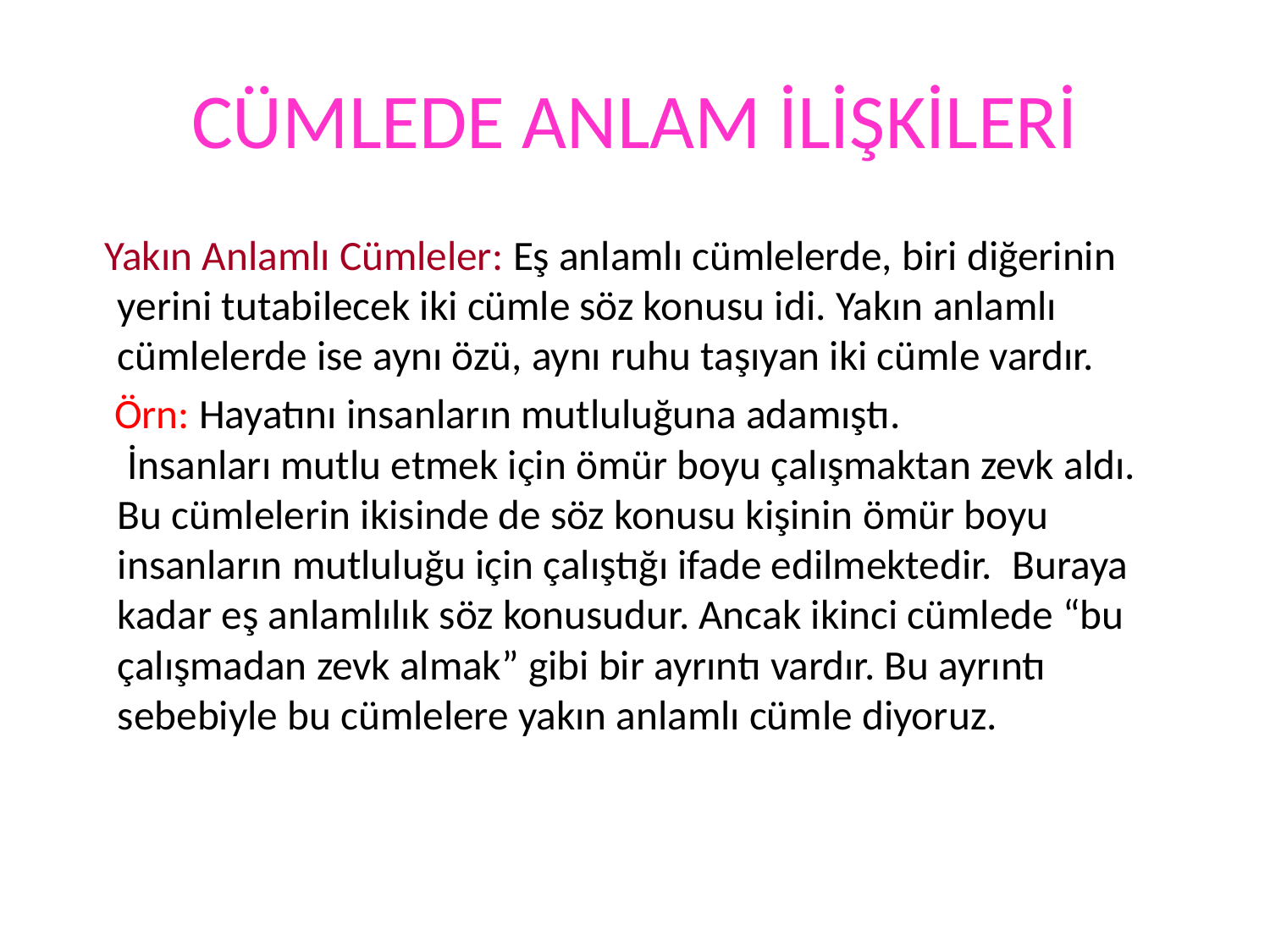

# CÜMLEDE ANLAM İLİŞKİLERİ
   Yakın Anlamlı Cümleler: Eş anlamlı cümlelerde, biri diğerinin yerini tutabilecek iki cümle söz konusu idi. Yakın anlamlı cümlelerde ise aynı özü, aynı ruhu taşıyan iki cümle vardır.
    Örn: Hayatını insanların mutluluğuna adamıştı.
 İnsanları mutlu etmek için ömür boyu çalışmaktan zevk aldı.
Bu cümlelerin ikisinde de söz konusu kişinin ömür boyu insanların mutluluğu için çalıştığı ifade edilmektedir.  Buraya kadar eş anlamlılık söz konusudur. Ancak ikinci cümlede “bu çalışmadan zevk almak” gibi bir ayrıntı vardır. Bu ayrıntı sebebiyle bu cümlelere yakın anlamlı cümle diyoruz.